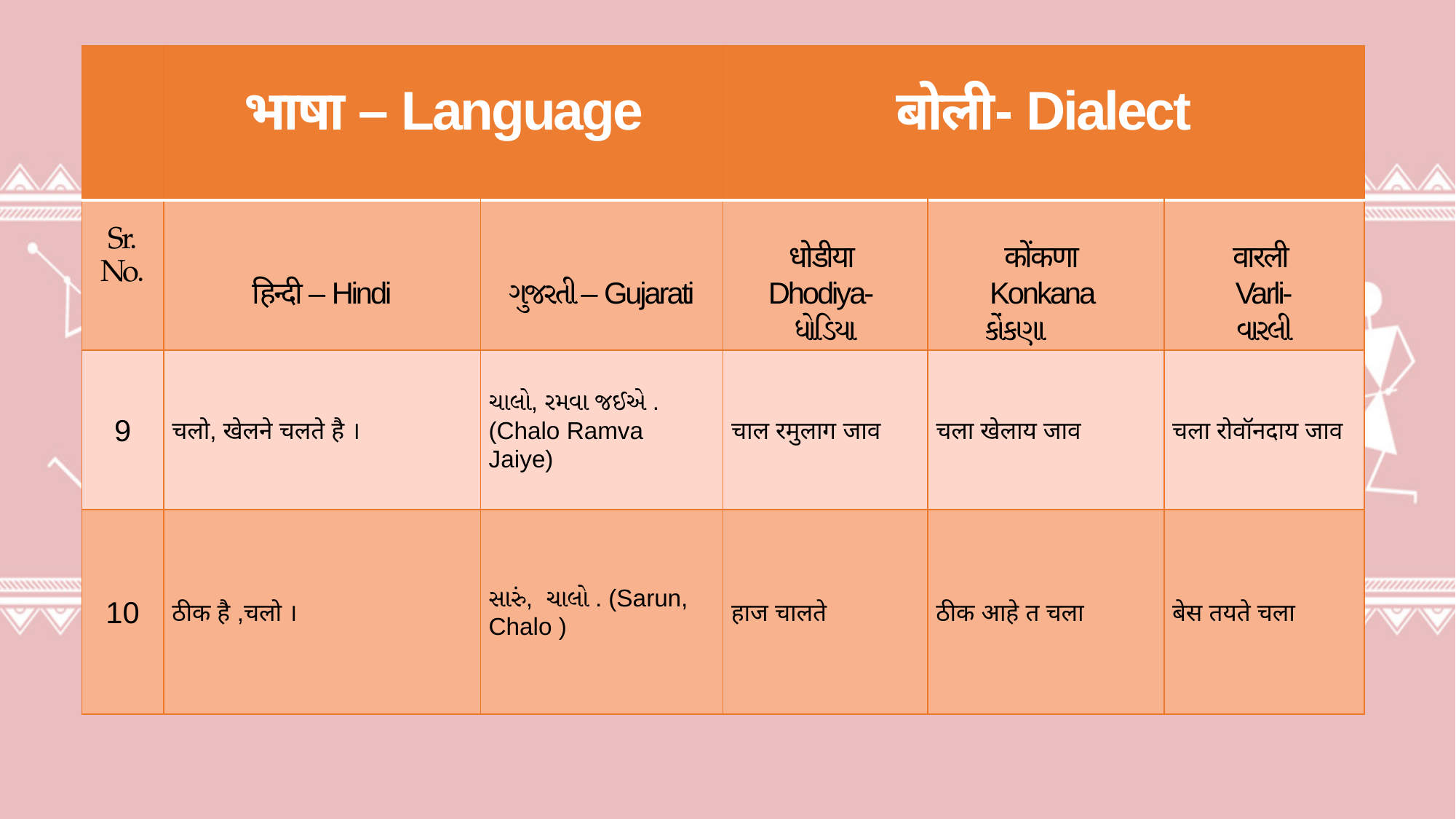

|  | भाषा – Language |  | बोली- Dialect |  |  |
| --- | --- | --- | --- | --- | --- |
| Sr. No. | हिन्दी – Hindi | ગુજરતી – Gujarati | धोडीया Dhodiya- ધોડિયા | कोंकणा Konkana કોંકણા | वारली Varli- વારલી |
| 9 | चलो, खेलने चलते है । | ચાલો, રમવા જઈએ . (Chalo Ramva Jaiye) | चाल रमुलाग जाव | चला खेलाय जाव | चला रोवॉनदाय जाव |
| 10 | ठीक है ,चलो । | સારું, ચાલો . (Sarun, Chalo ) | हाज चालते | ठीक आहे त चला | बेस तयते चला |